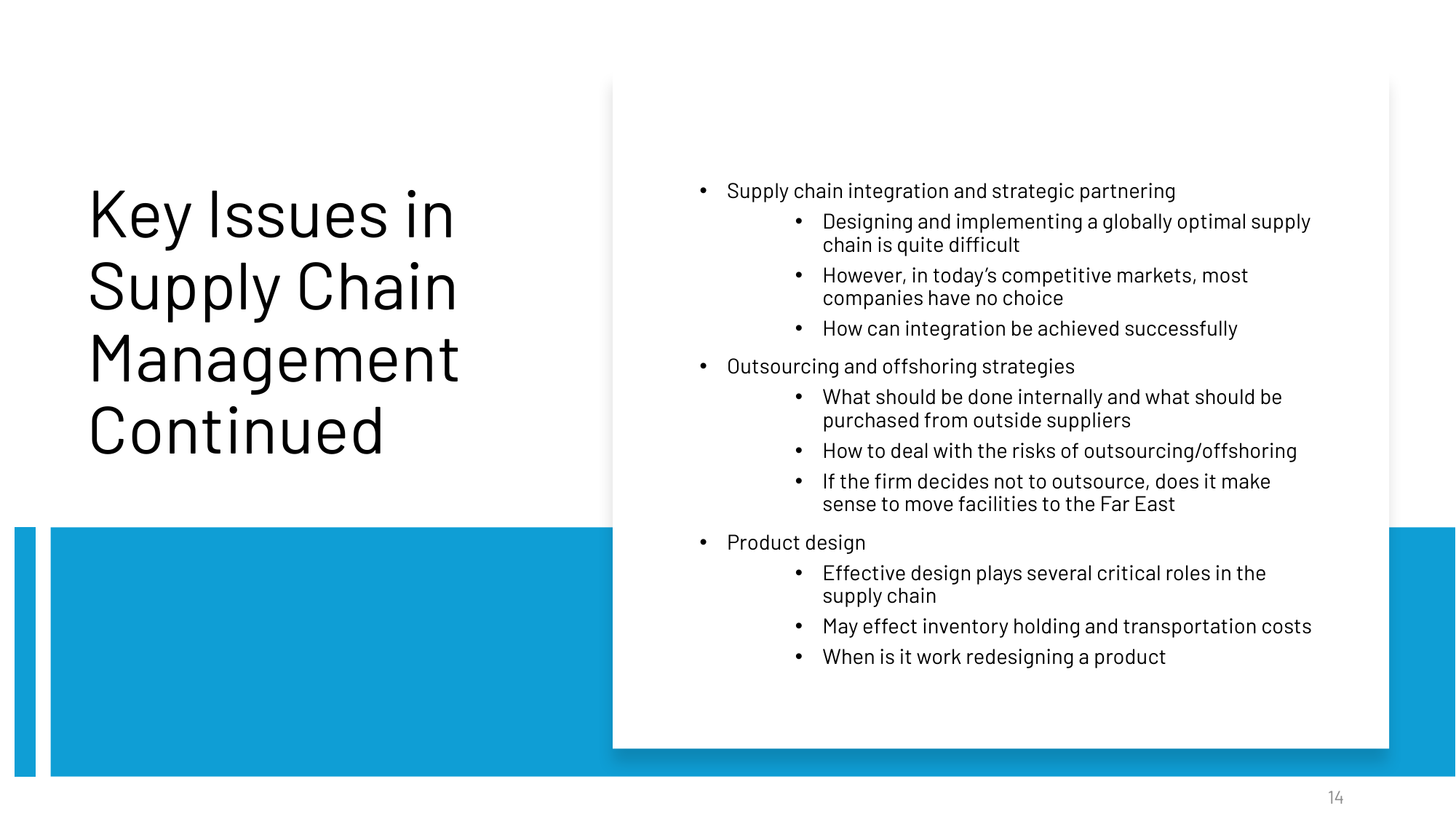

Supply chain integration and strategic partnering
Designing and implementing a globally optimal supply chain is quite difficult
However, in today’s competitive markets, most companies have no choice
How can integration be achieved successfully
Outsourcing and offshoring strategies
What should be done internally and what should be purchased from outside suppliers
How to deal with the risks of outsourcing/offshoring
If the firm decides not to outsource, does it make sense to move facilities to the Far East
Product design
Effective design plays several critical roles in the supply chain
May effect inventory holding and transportation costs
When is it work redesigning a product
# Key Issues in Supply Chain Management Continued

14